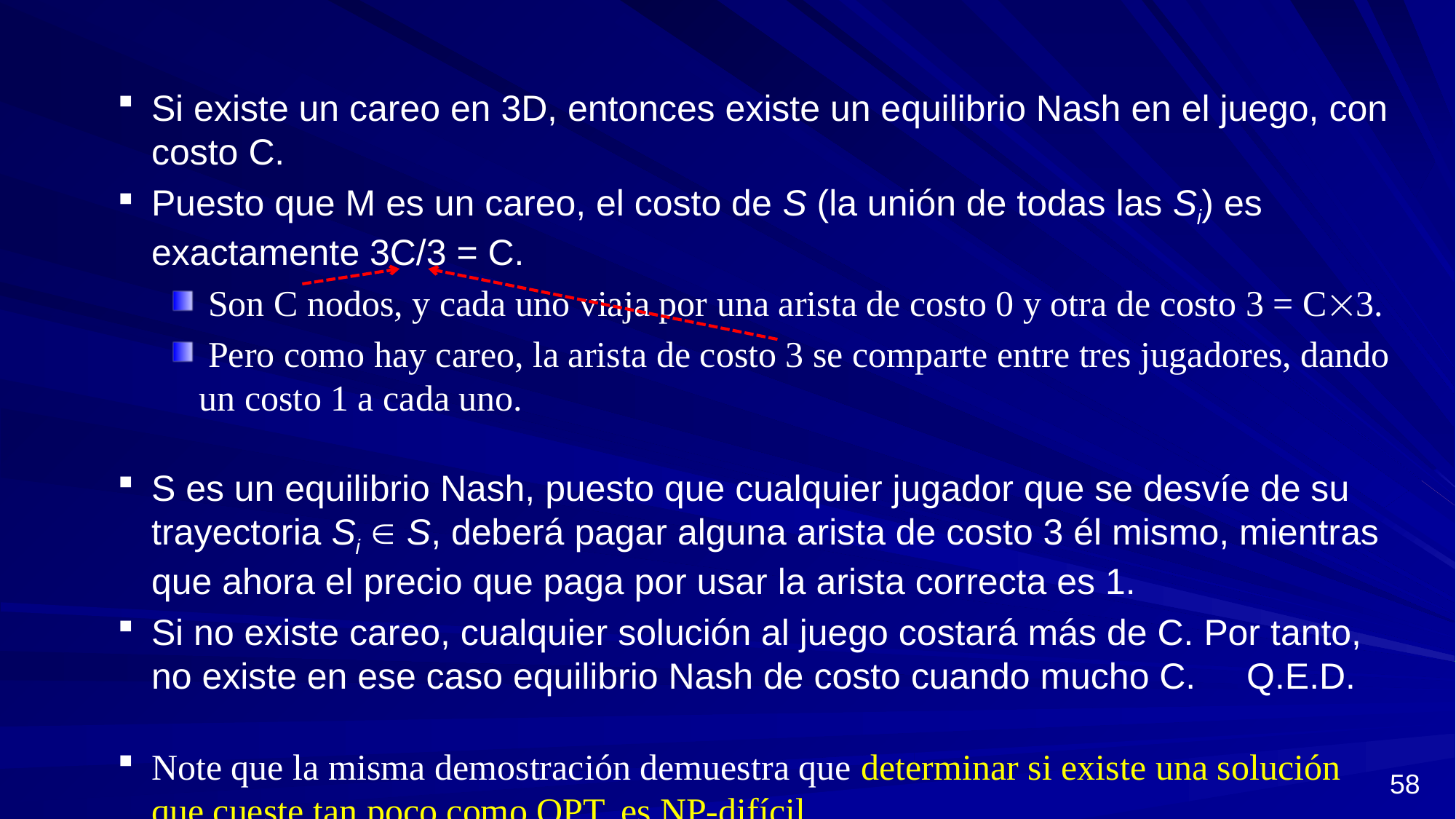

Si existe un careo en 3D, entonces existe un equilibrio Nash en el juego, con costo C.
Puesto que M es un careo, el costo de S (la unión de todas las Si) es exactamente 3C/3 = C.
 Son C nodos, y cada uno viaja por una arista de costo 0 y otra de costo 3 = C×3.
 Pero como hay careo, la arista de costo 3 se comparte entre tres jugadores, dando un costo 1 a cada uno.

S es un equilibrio Nash, puesto que cualquier jugador que se desvíe de su trayectoria Si ∈ S, deberá pagar alguna arista de costo 3 él mismo, mientras que ahora el precio que paga por usar la arista correcta es 1.
Si no existe careo, cualquier solución al juego costará más de C. Por tanto, no existe en ese caso equilibrio Nash de costo cuando mucho C.     Q.E.D.

Note que la misma demostración demuestra que determinar si existe una solución que cueste tan poco como OPT, es NP-difícil.

58